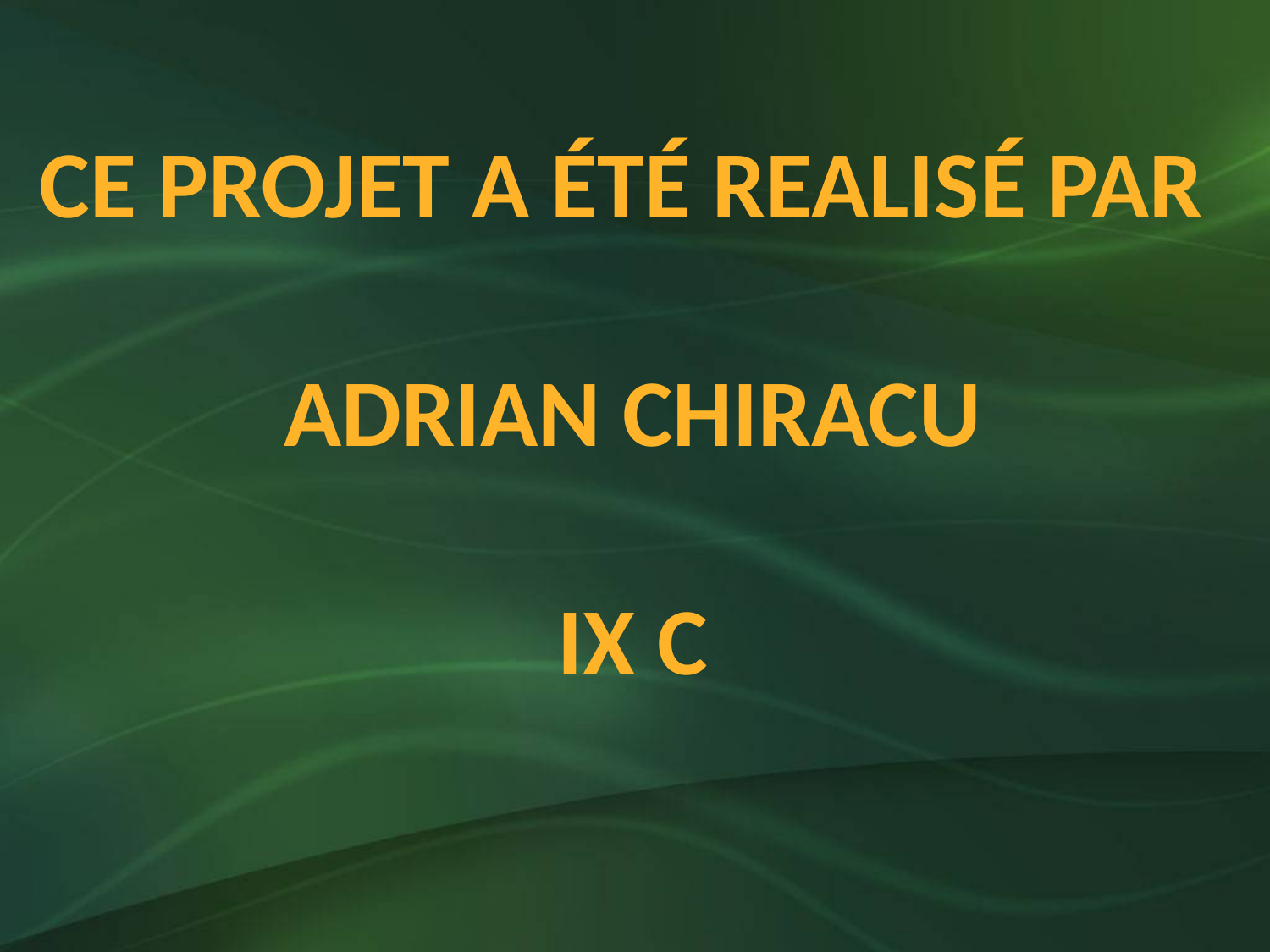

Ce projet a été realisé par

Adrian Chiracu

IX C